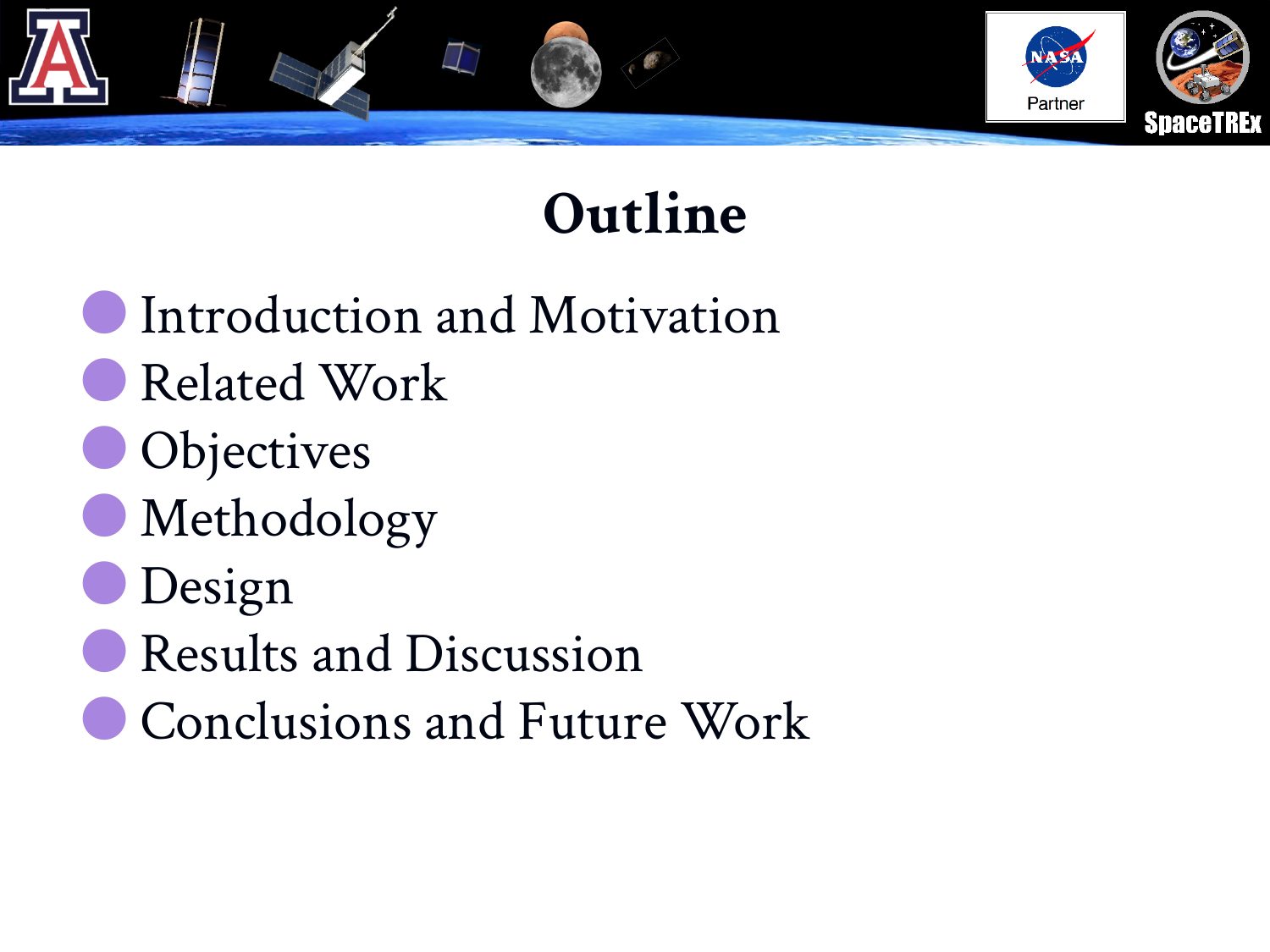

# Outline
Introduction and Motivation
Related Work
Objectives
Methodology
Design
Results and Discussion
Conclusions and Future Work